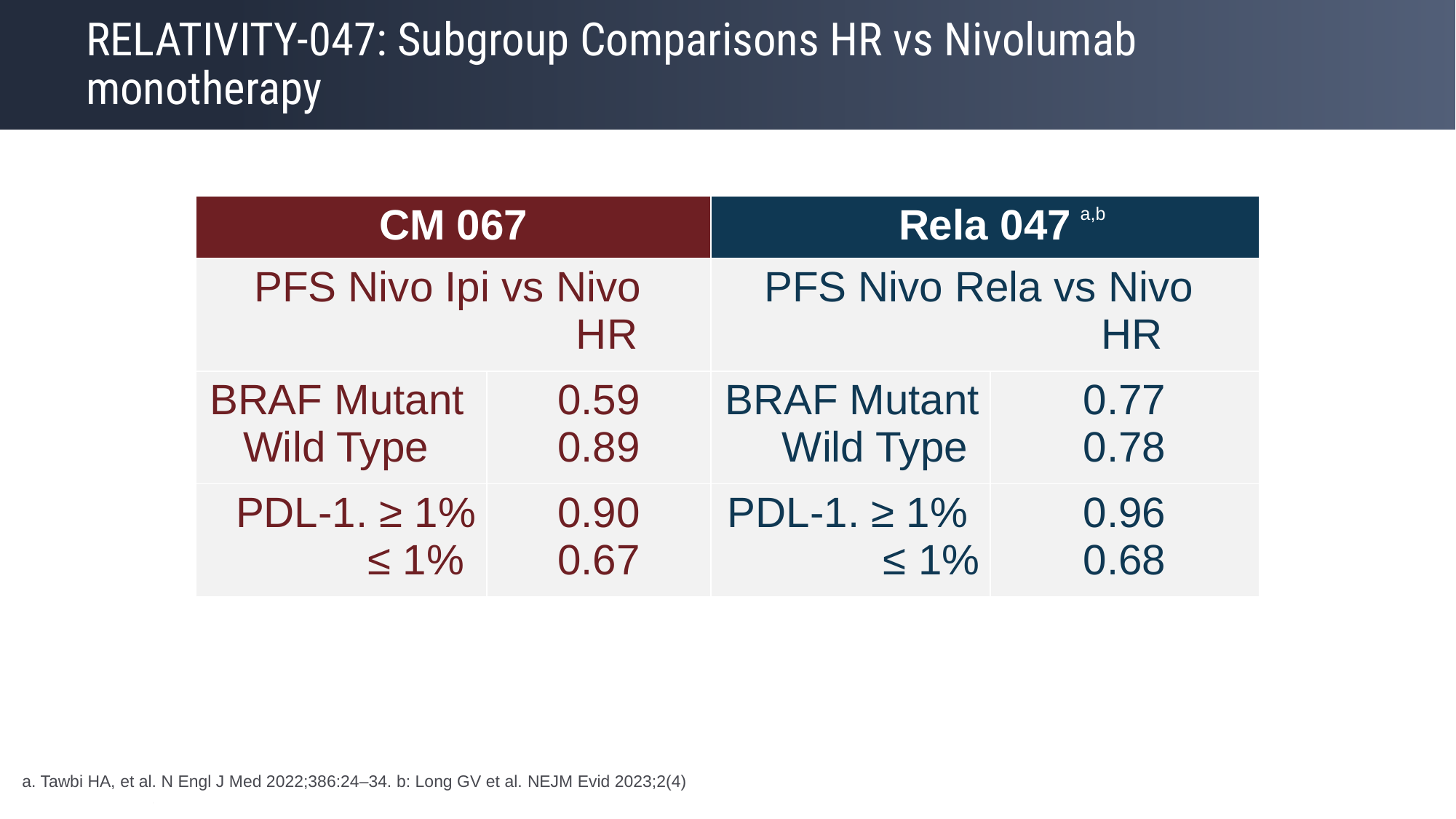

# RELATIVITY-047: Subgroup Comparisons HR vs Nivolumab monotherapy
| CM 067 |  | Rela 047 |  |
| --- | --- | --- | --- |
| PFS Nivo Ipi vs Nivo HR | PFS Nivo Ipi vs Nivo HR | PFS Nivo Rela vs Nivo HR | PFS Nivo Rela vs Nivo HR |
| BRAF Mutant Wild Type | 0.59 0.89 | BRAF Mutant Wild Type | 0.77 0.78 |
| PDL-1. ≥ 1% ≤ 1% | 0.90 0.67 | PDL-1. ≥ 1% ≤ 1% | 0.96 0.68 |
a,b
a. Tawbi HA, et al. N Engl J Med 2022;386:24–34. b: Long GV et al. NEJM Evid 2023;2(4)